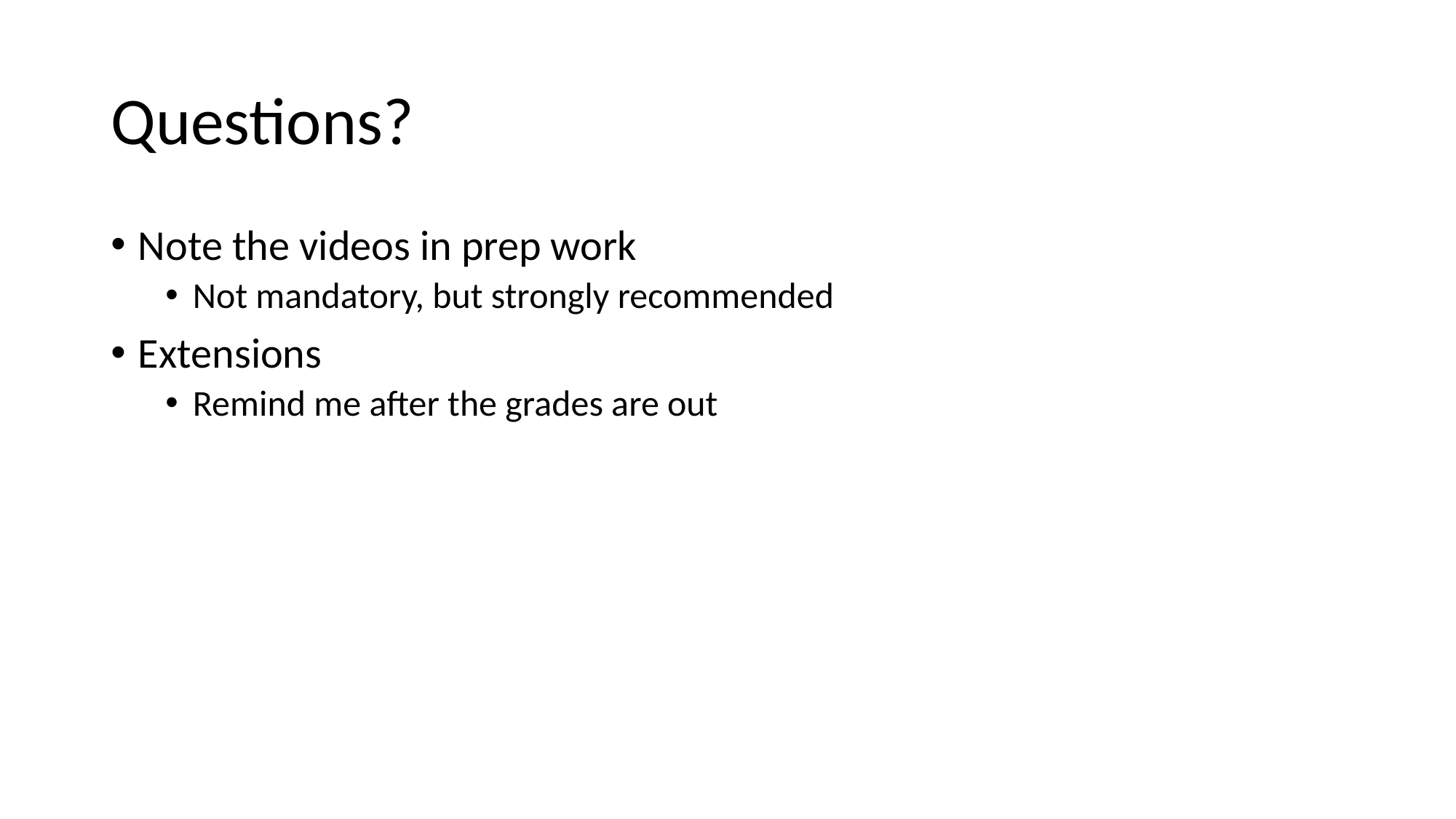

# Questions?
Note the videos in prep work
Not mandatory, but strongly recommended
Extensions
Remind me after the grades are out